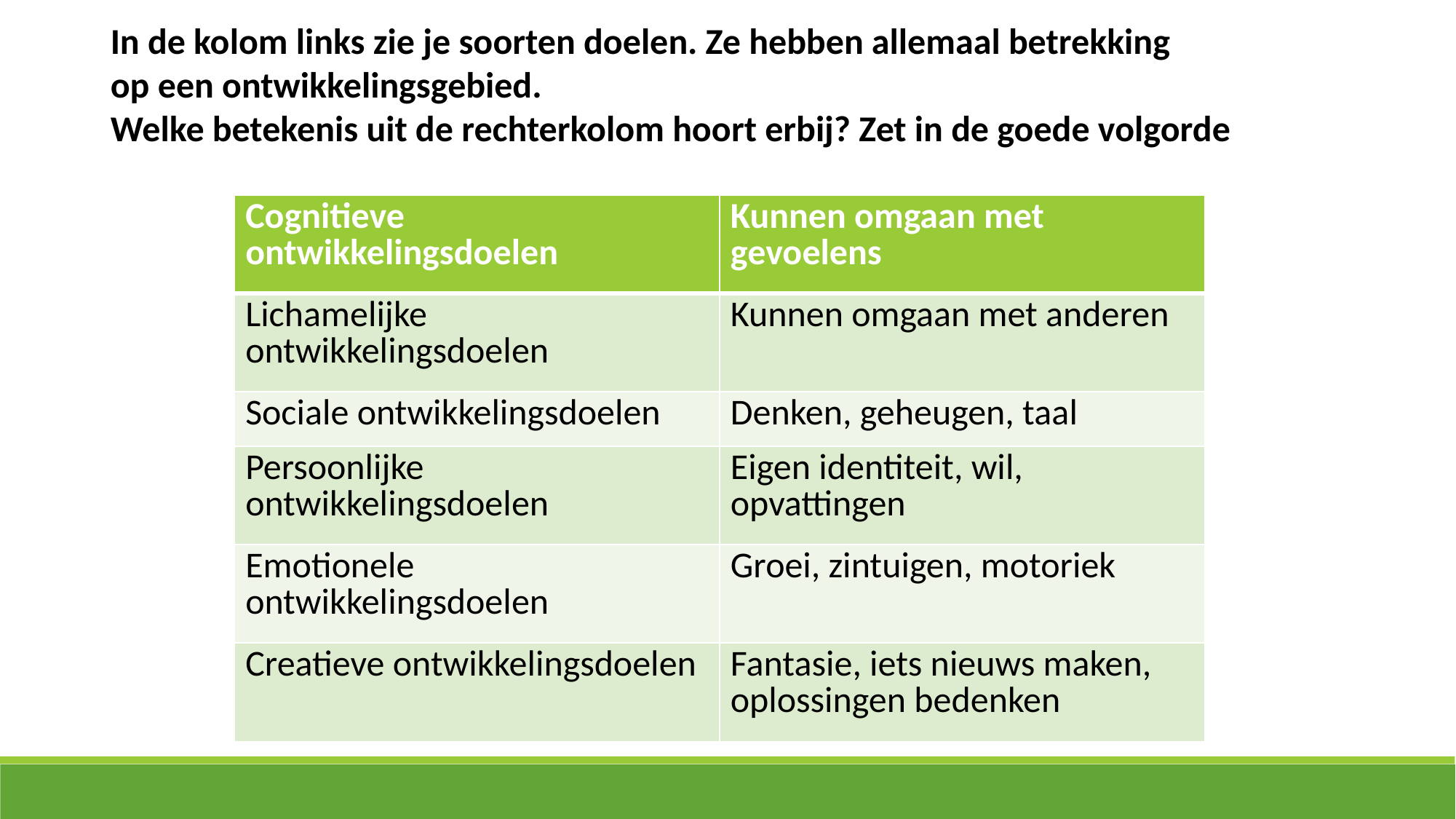

In de kolom links zie je soorten doelen. Ze hebben allemaal betrekking
op een ontwikkelingsgebied.
Welke betekenis uit de rechterkolom hoort erbij? Zet in de goede volgorde
| Cognitieve ontwikkelingsdoelen | Kunnen omgaan met gevoelens |
| --- | --- |
| Lichamelijke ontwikkelingsdoelen | Kunnen omgaan met anderen |
| Sociale ontwikkelingsdoelen | Denken, geheugen, taal |
| Persoonlijke ontwikkelingsdoelen | Eigen identiteit, wil, opvattingen |
| Emotionele ontwikkelingsdoelen | Groei, zintuigen, motoriek |
| Creatieve ontwikkelingsdoelen | Fantasie, iets nieuws maken, oplossingen bedenken |